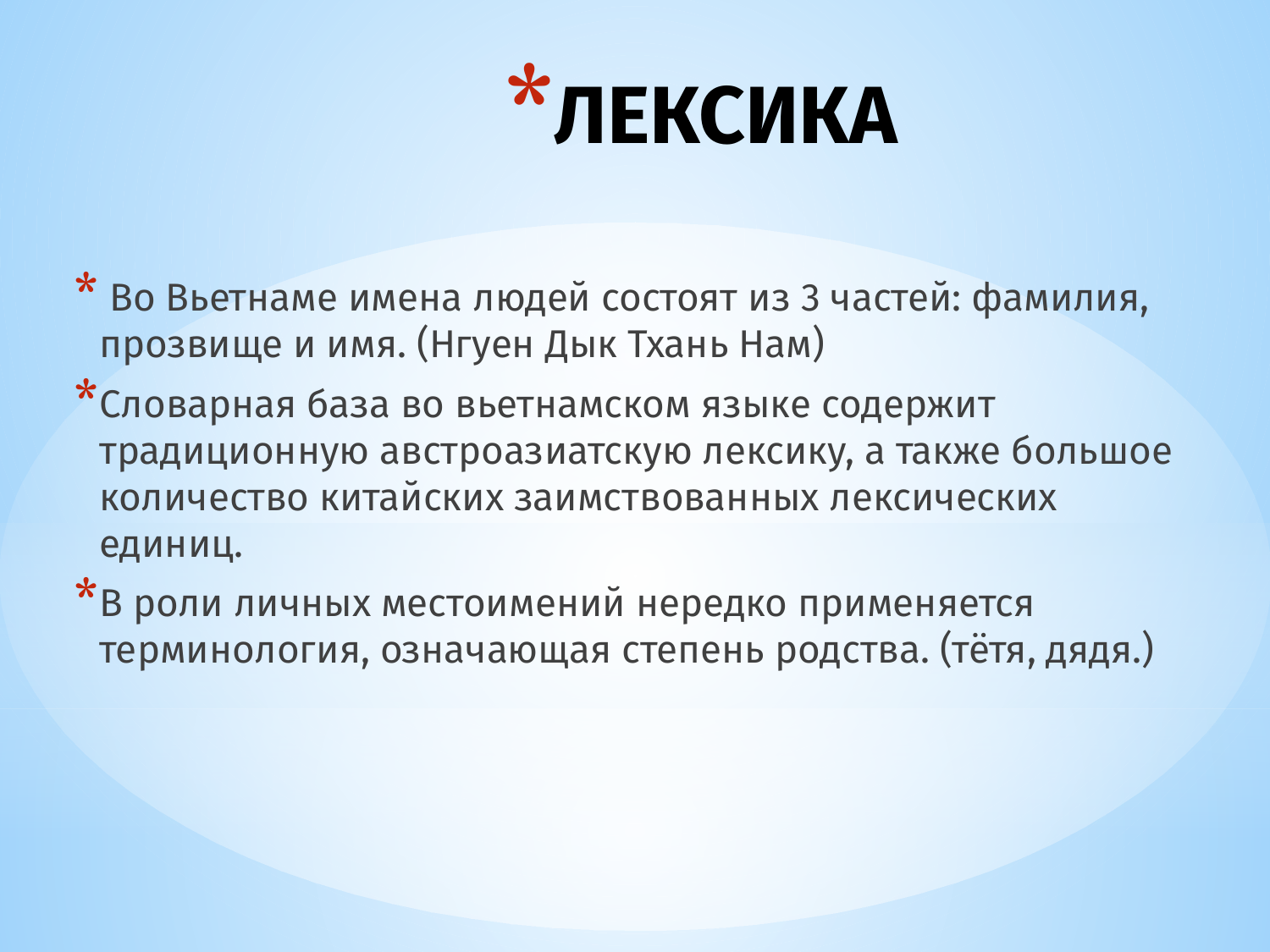

# ЛЕКСИКА
 Во Вьетнаме имена людей состоят из 3 частей: фамилия, прозвище и имя. (Нгуен Дык Тхань Нам)
Словарная база во вьетнамском языке содержит традиционную австроазиатскую лексику, а также большое количество китайских заимствованных лексических единиц.
В роли личных местоимений нередко применяется терминология, означающая степень родства. (тётя, дядя.)